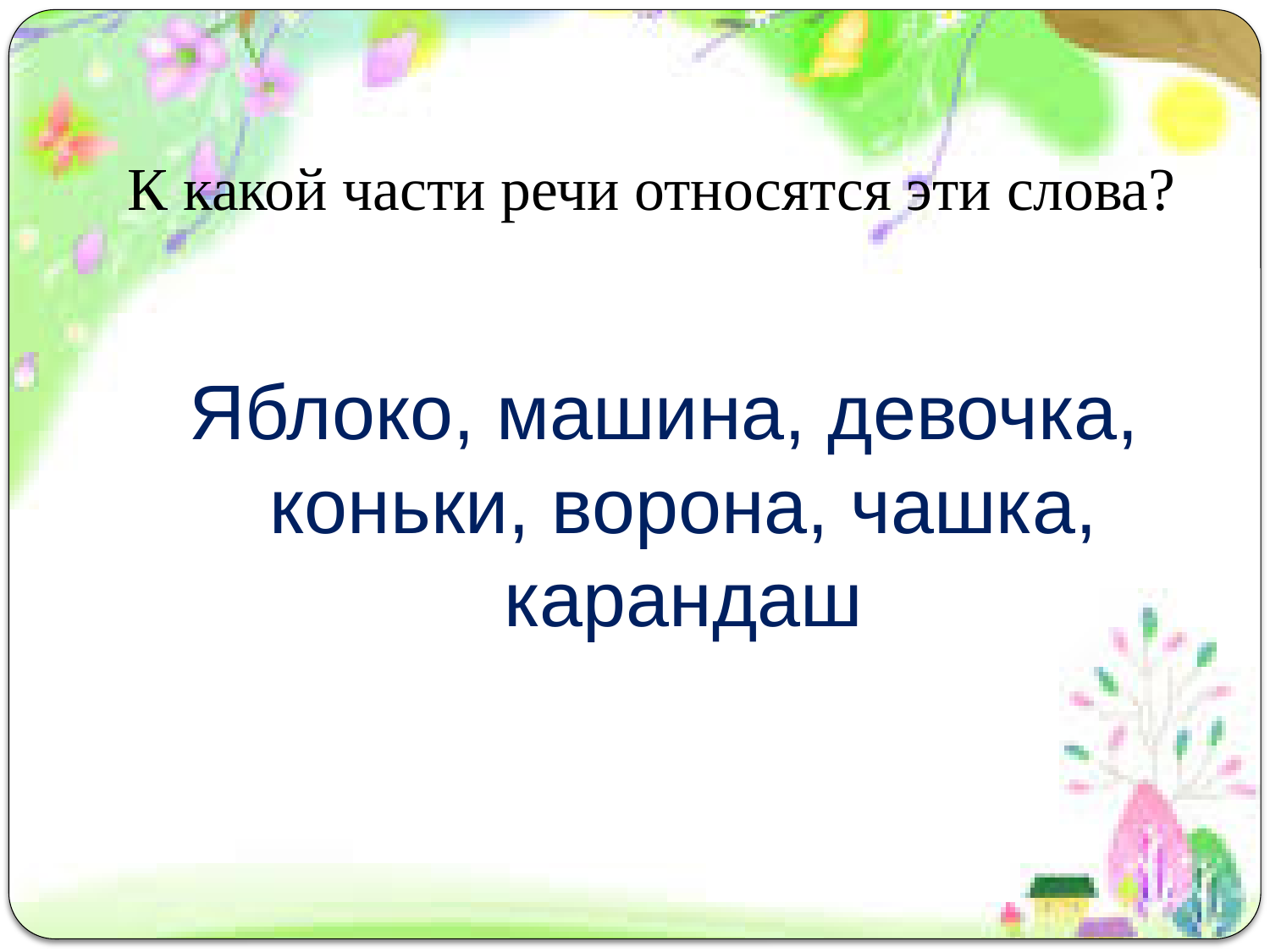

# К какой части речи относятся эти слова?
Яблоко, машина, девочка, коньки, ворона, чашка, карандаш